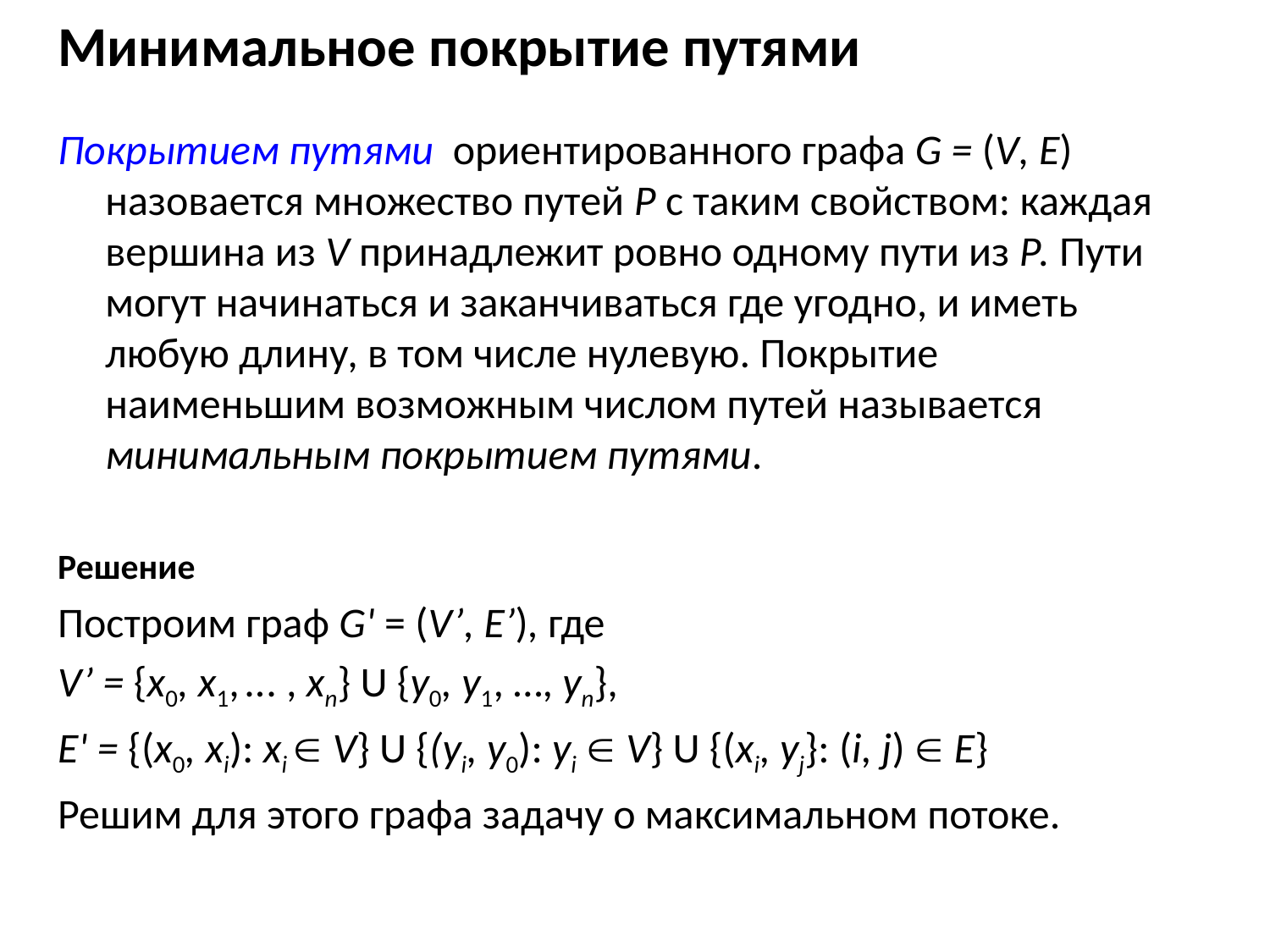

# Минимальное покрытие путями
Покрытием путями  ориентированного графа G = (V, Е) назовается множество путей Р с таким свойством: каждая вершина из V принадлежит ровно одному пути из Р. Пути могут начинаться и заканчиваться где угодно, и иметь любую длину, в том числе нулевую. Покрытие наименьшим возможным числом путей называется минимальным покрытием путями.

Решение
Построим граф G' = (V’, Е’), где
V’ = {х0, х1, ... , хn} U {у0, y1, …, уn},
E' = {(x0, xi): xi ∈ V} U {(yi, y0): yi ∈ V} U {(xi, yj}: (i, j) ∈ Е}
Решим для этого графа задачу о максимальном потоке.